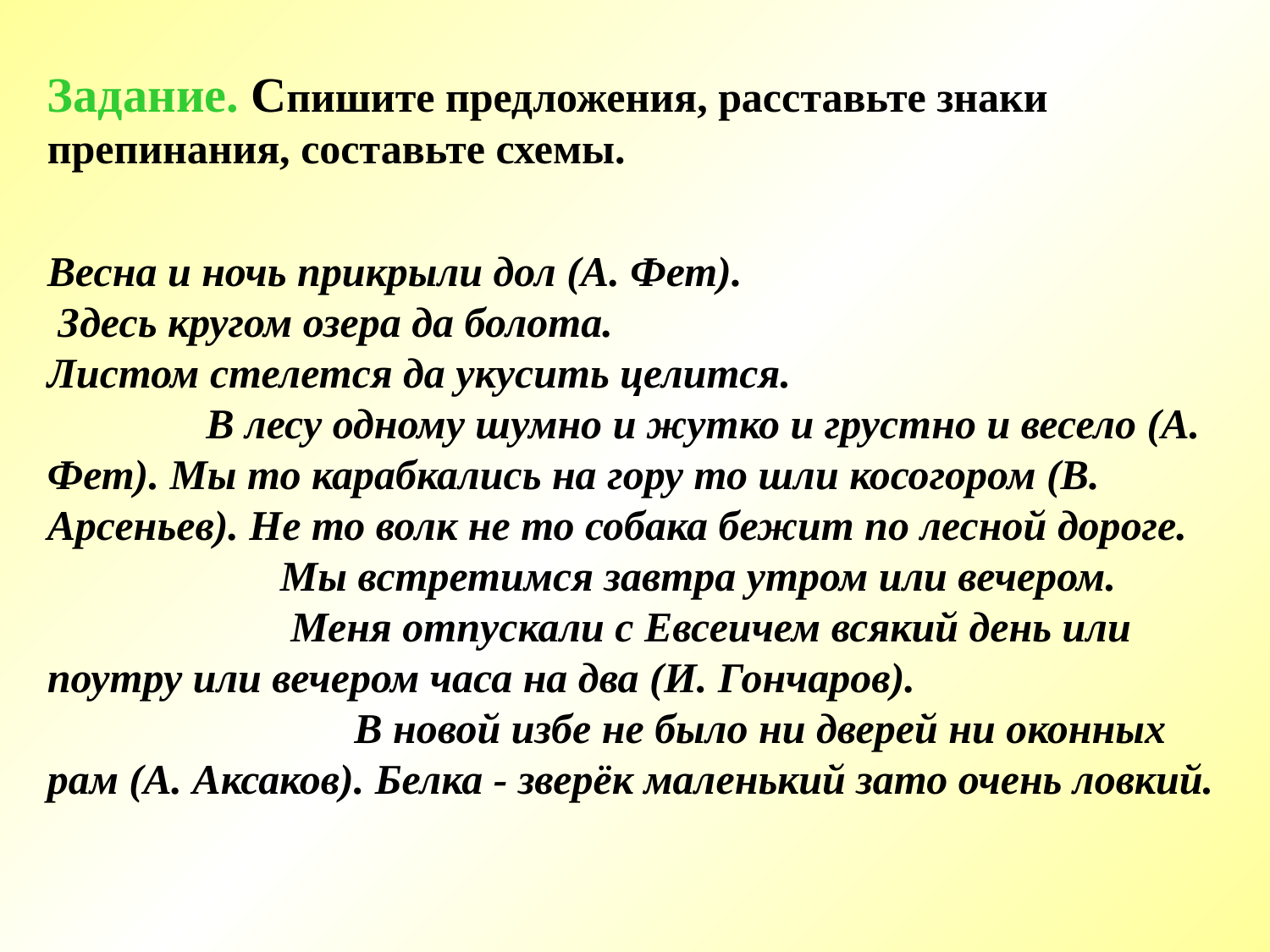

Задание. Спишите предложения, расставьте знаки препинания, составьте схемы.
Весна и ночь прикрыли дол (А. Фет).                                               Здесь кругом озера да болота.                                                        Листом стелется да укусить целится.                                                        В лесу одному шумно и жутко и грустно и весело (А. Фет). Мы то карабкались на гору то шли косогором (В. Арсеньев). Не то волк не то собака бежит по лесной дороге.                          Мы встретимся завтра утром или вечером.                                  Меня отпускали с Евсеичем всякий день или поутру или вечером часа на два (И. Гончаров).                                                           В новой избе не было ни дверей ни оконных рам (А. Аксаков). Белка - зверёк маленький зато очень ловкий.